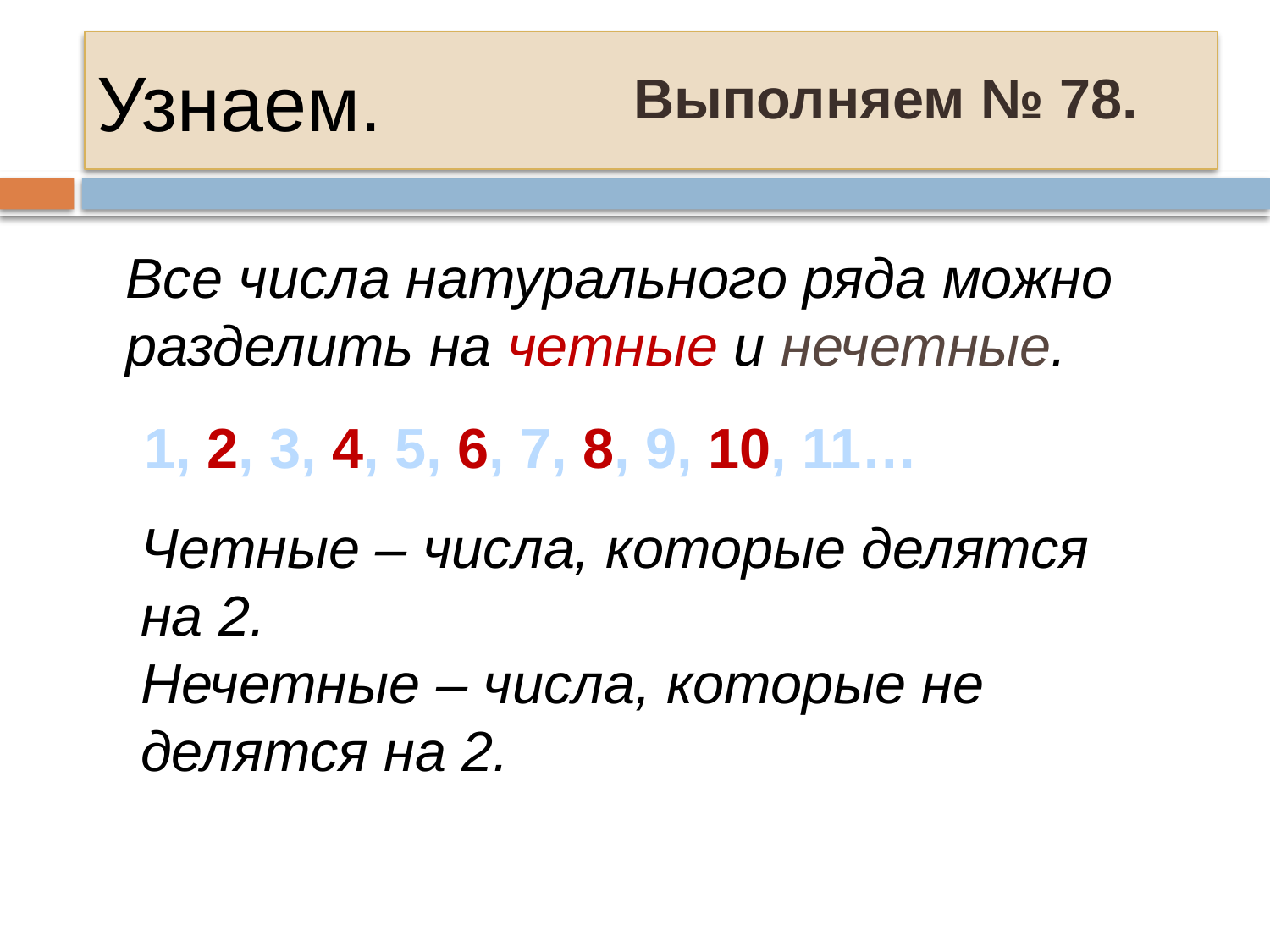

# Узнаем.
Выполняем № 78.
Все числа натурального ряда можно разделить на четные и нечетные.
1, 2, 3, 4, 5, 6, 7, 8, 9, 10, 11…
Четные – числа, которые делятся на 2.
Нечетные – числа, которые не делятся на 2.